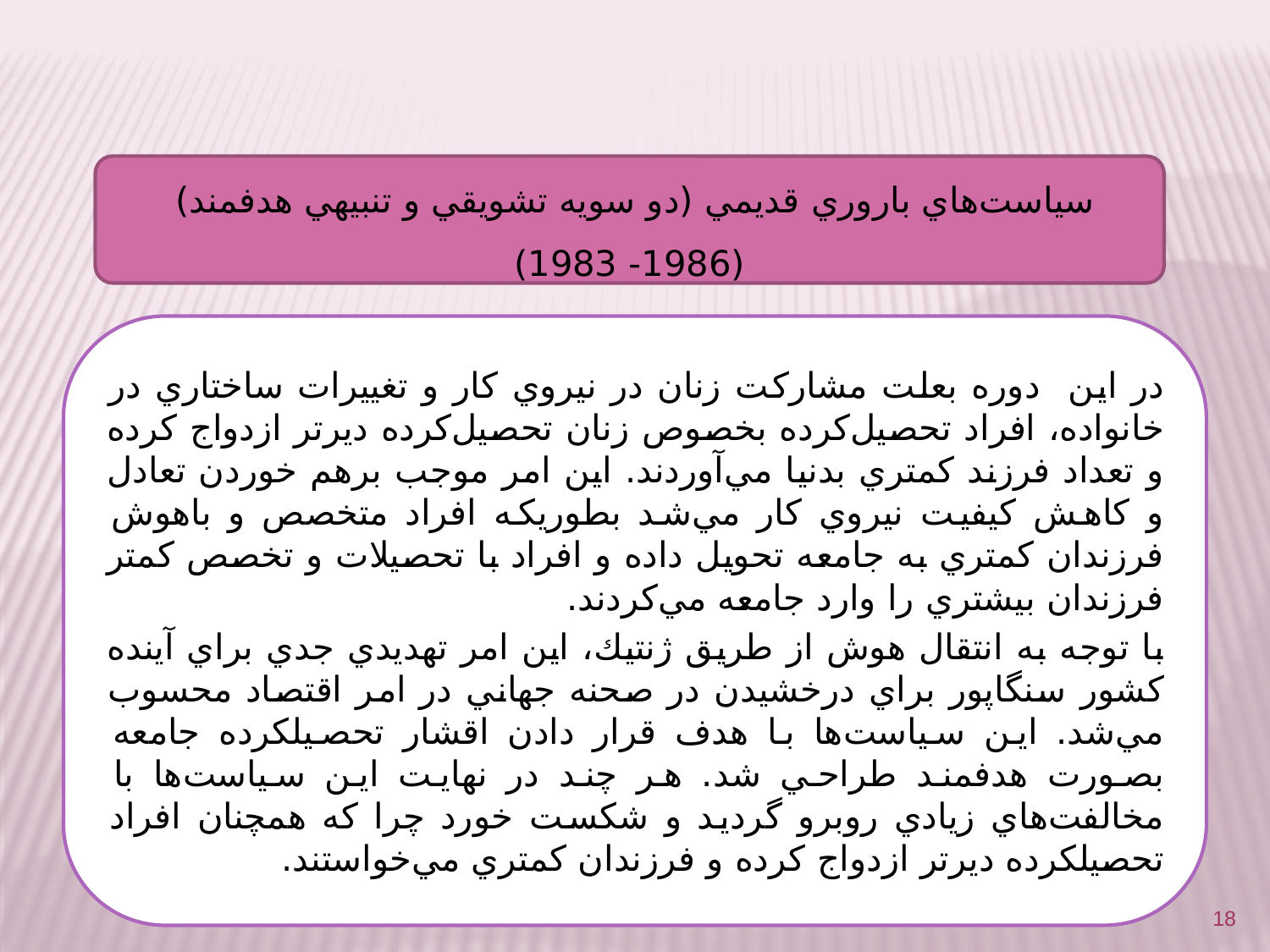

سياست‌هاي باروري قديمي (دو سويه تشويقي و تنبيهي هدفمند)
(1986- 1983)
در اين  دوره بعلت مشاركت زنان در نيروي كار و تغييرات ساختاري در خانواده، افراد تحصيل‌كرده بخصوص زنان تحصيل‌كرده ديرتر ازدواج كرده و تعداد فرزند كمتري بدنيا مي‌آوردند. اين امر موجب برهم خوردن تعادل و كاهش كيفيت نيروي كار مي‌شد بطوريكه افراد متخصص و باهوش فرزندان كمتري به جامعه تحويل داده و افراد با تحصيلات و تخصص كمتر فرزندان بيشتري را وارد جامعه مي‌كردند.
با توجه به انتقال هوش از طريق ژنتيك، اين امر تهديدي جدي براي آينده كشور سنگاپور براي درخشيدن در صحنه جهاني در امر اقتصاد محسوب مي‌شد. اين سياست‌ها با هدف قرار دادن اقشار تحصيلكرده جامعه بصورت هدفمند طراحي شد. هر چند در نهايت اين سياست‌ها با مخالفت‌هاي زيادي روبرو گرديد و شكست خورد چرا كه همچنان افراد تحصيلكرده ديرتر ازدواج كرده و فرزندان كمتري مي‌خواستند.
18